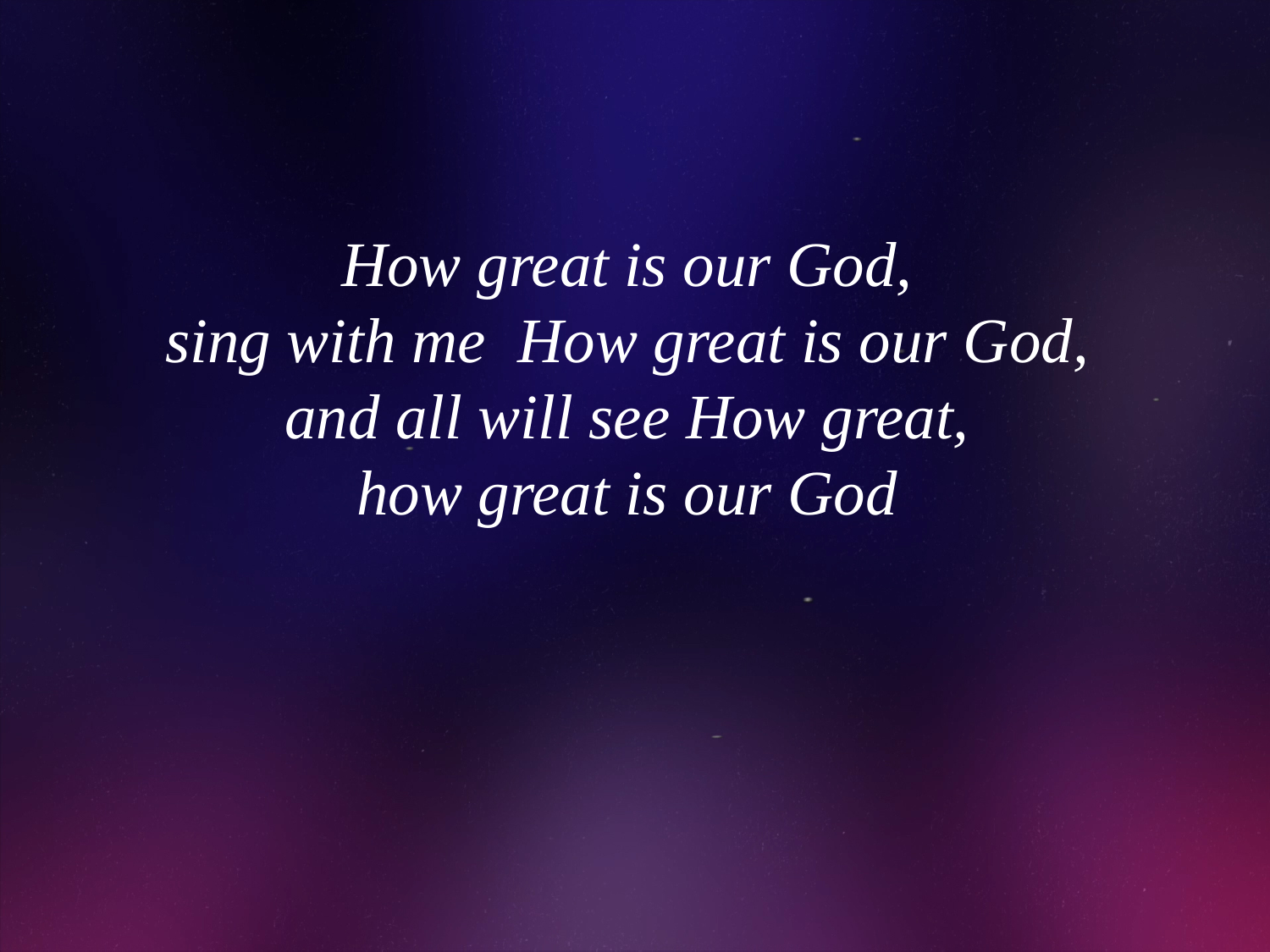

# How great is our God, sing with me  How great is our God, and all will see How great, how great is our God